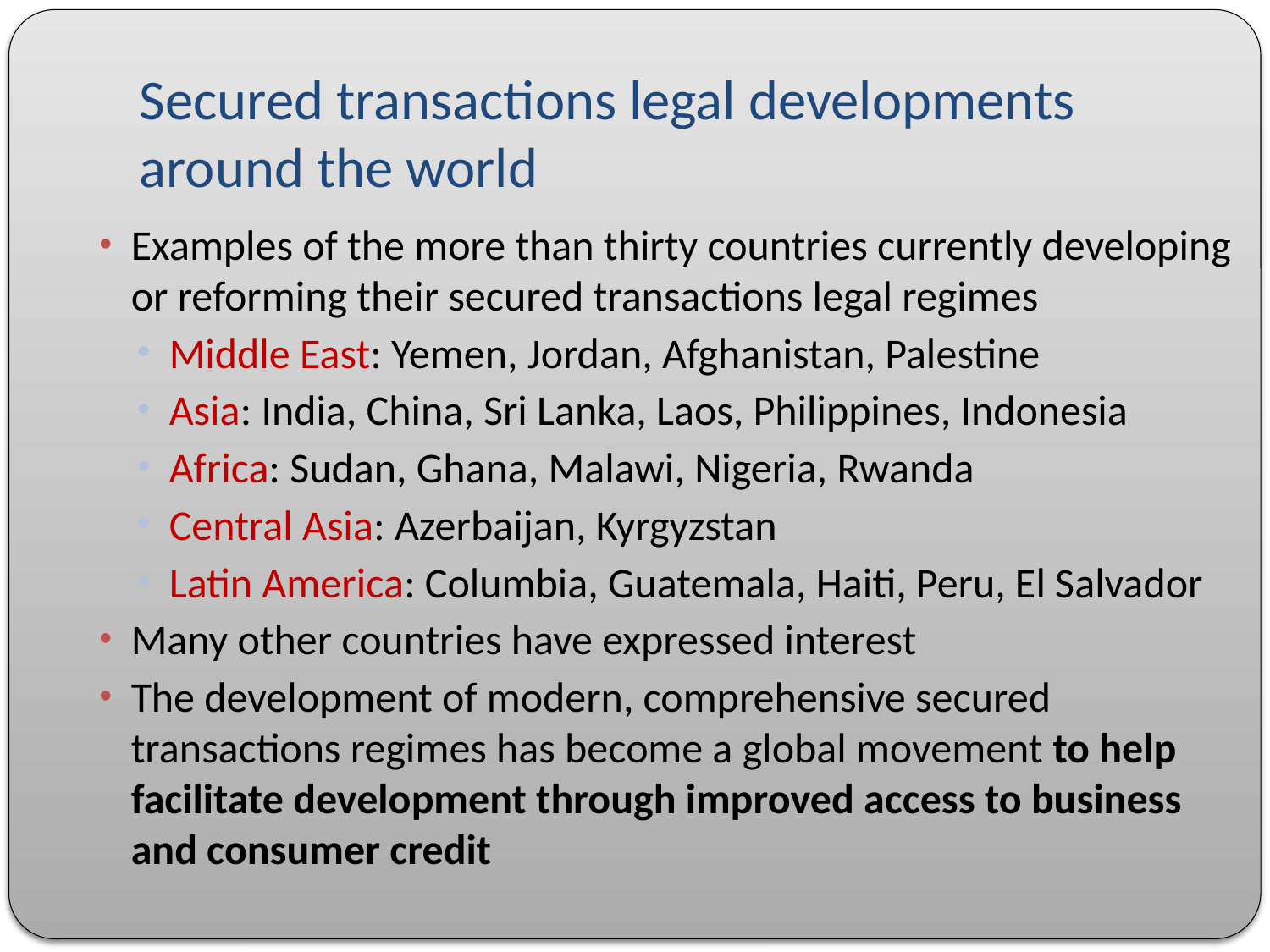

# Secured transactions legal developments  around the world
Examples of the more than thirty countries currently developing or reforming their secured transactions legal regimes
Middle East: Yemen, Jordan, Afghanistan, Palestine
Asia: India, China, Sri Lanka, Laos, Philippines, Indonesia
Africa: Sudan, Ghana, Malawi, Nigeria, Rwanda
Central Asia: Azerbaijan, Kyrgyzstan
Latin America: Columbia, Guatemala, Haiti, Peru, El Salvador
Many other countries have expressed interest
The development of modern, comprehensive secured transactions regimes has become a global movement to help facilitate development through improved access to business and consumer credit